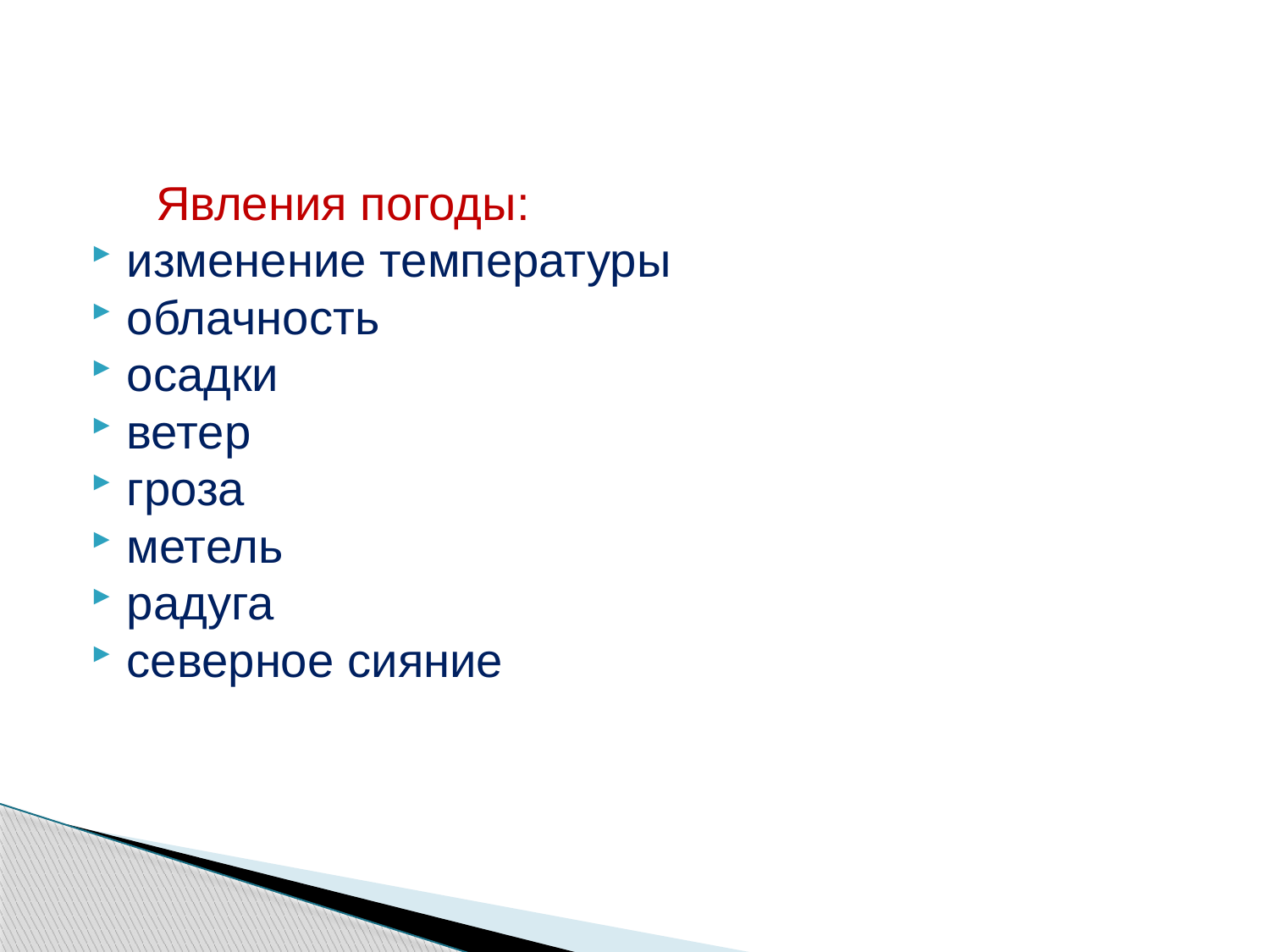

#
      Явления погоды:
изменение температуры
облачность
осадки
ветер
гроза
метель
радуга
северное сияние